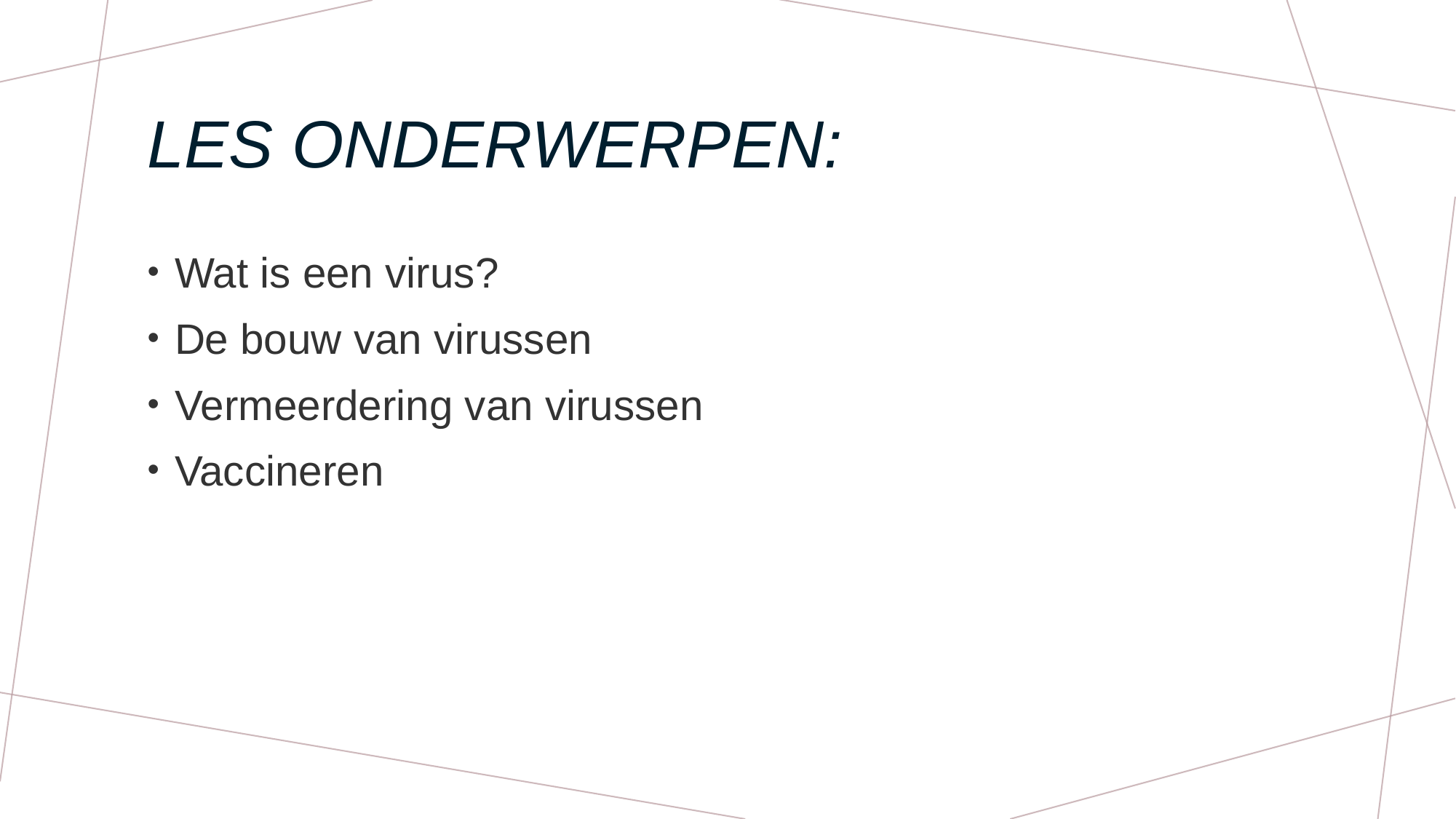

# Les onderwerpen:
Wat is een virus?
De bouw van virussen
Vermeerdering van virussen
Vaccineren